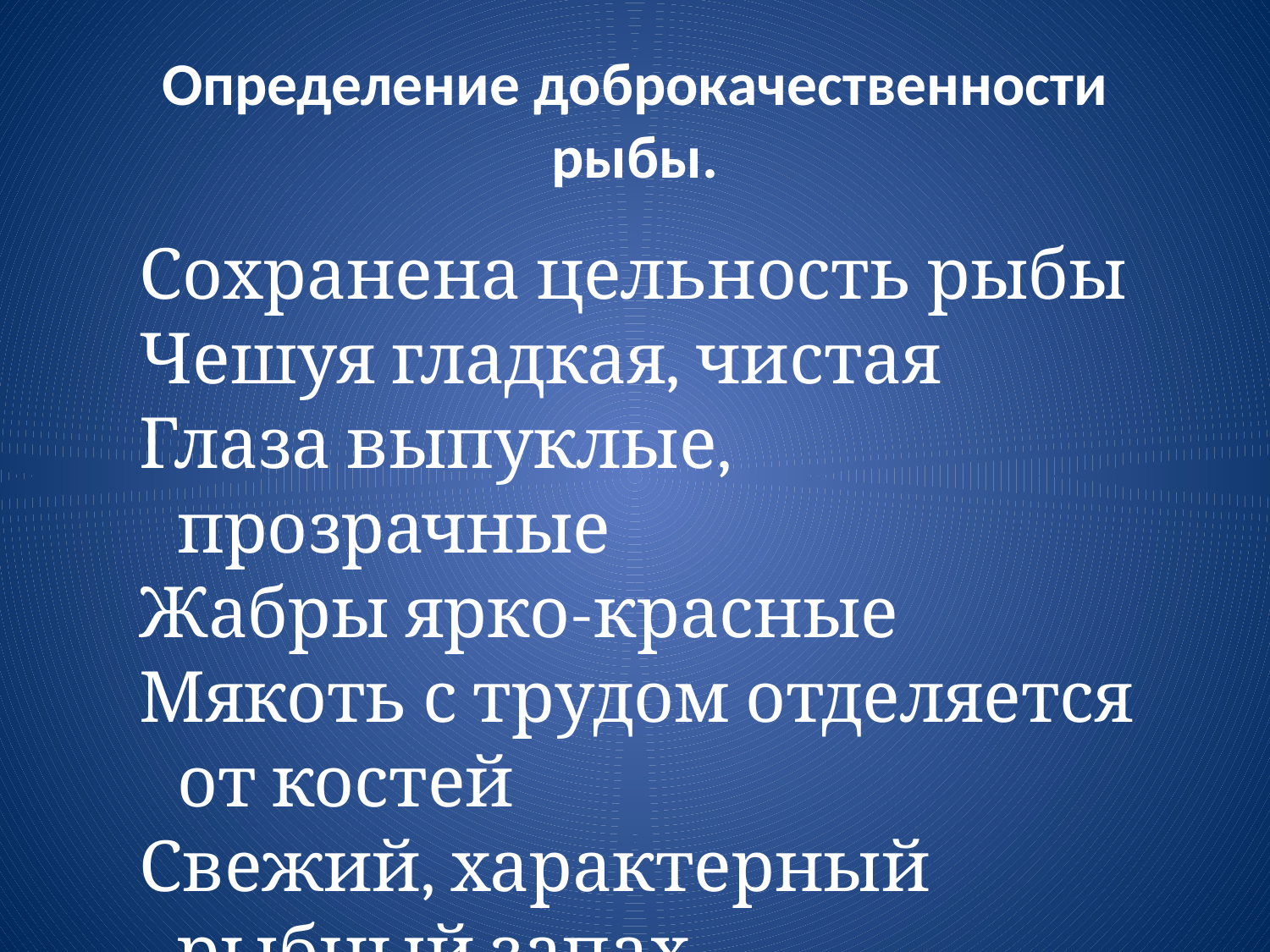

# Определение доброкачественности рыбы.
Сохранена цельность рыбы
Чешуя гладкая, чистая
Глаза выпуклые, прозрачные
Жабры ярко-красные
Мякоть с трудом отделяется от костей
Свежий, характерный рыбный запах.